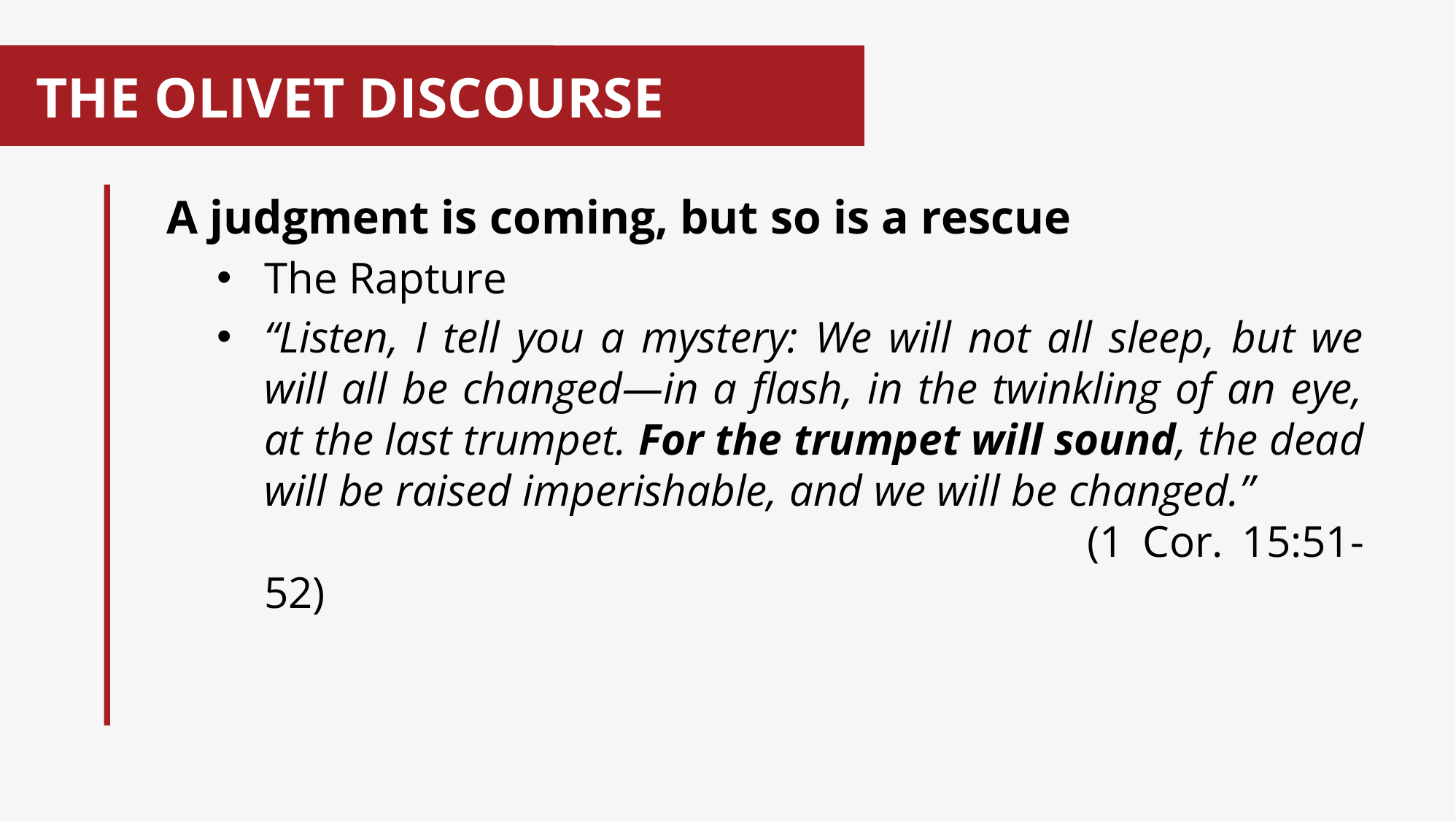

THE OLIVET DISCOURSE
#
 A judgment is coming, but so is a rescue
The Rapture
“Listen, I tell you a mystery: We will not all sleep, but we will all be changed—in a flash, in the twinkling of an eye, at the last trumpet. For the trumpet will sound, the dead will be raised imperishable, and we will be changed.”   								   (1 Cor. 15:51-52)